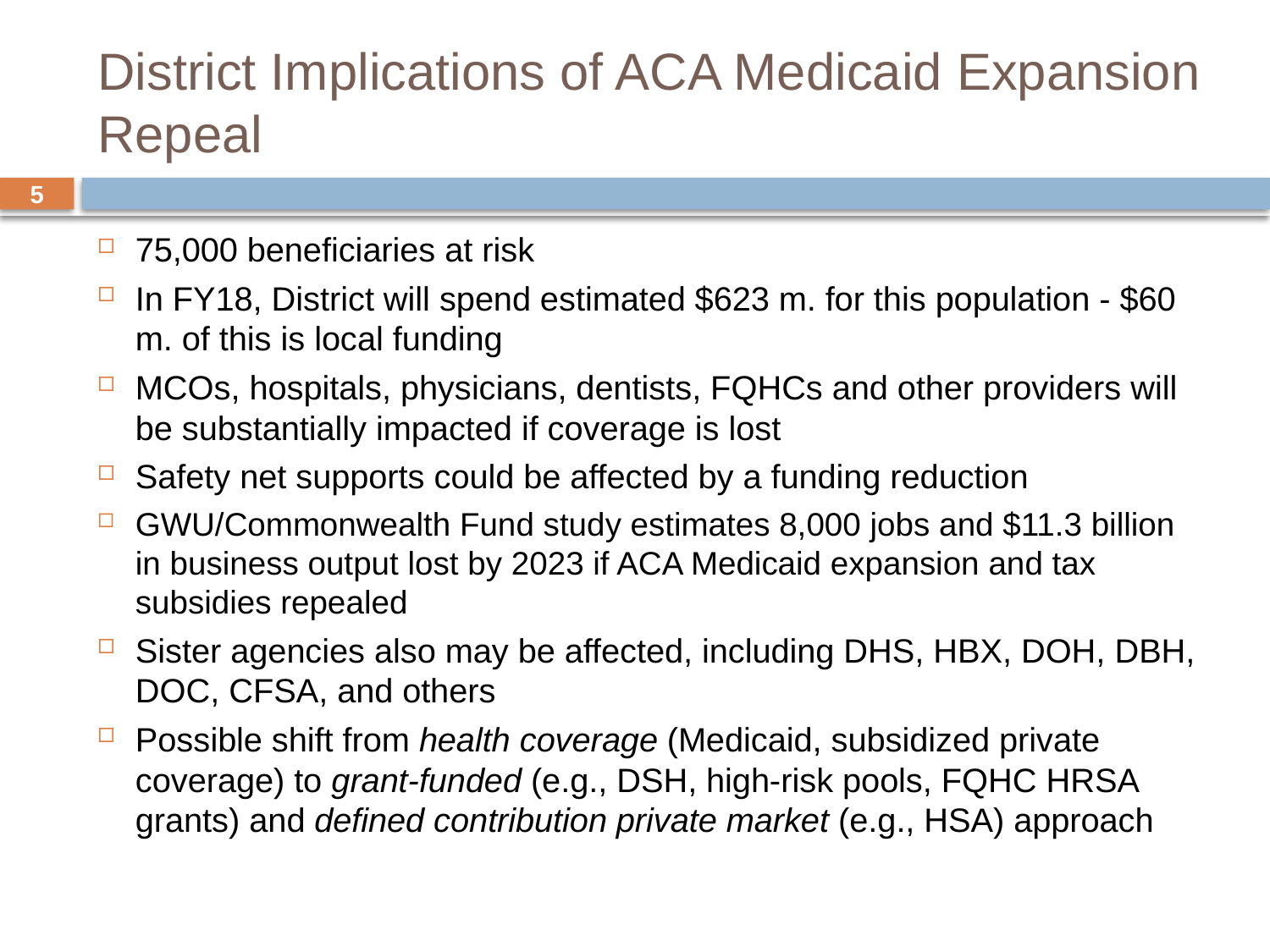

# District Implications of ACA Medicaid Expansion Repeal
5
75,000 beneficiaries at risk
In FY18, District will spend estimated $623 m. for this population - $60 m. of this is local funding
MCOs, hospitals, physicians, dentists, FQHCs and other providers will be substantially impacted if coverage is lost
Safety net supports could be affected by a funding reduction
GWU/Commonwealth Fund study estimates 8,000 jobs and $11.3 billion in business output lost by 2023 if ACA Medicaid expansion and tax subsidies repealed
Sister agencies also may be affected, including DHS, HBX, DOH, DBH, DOC, CFSA, and others
Possible shift from health coverage (Medicaid, subsidized private coverage) to grant-funded (e.g., DSH, high-risk pools, FQHC HRSA grants) and defined contribution private market (e.g., HSA) approach